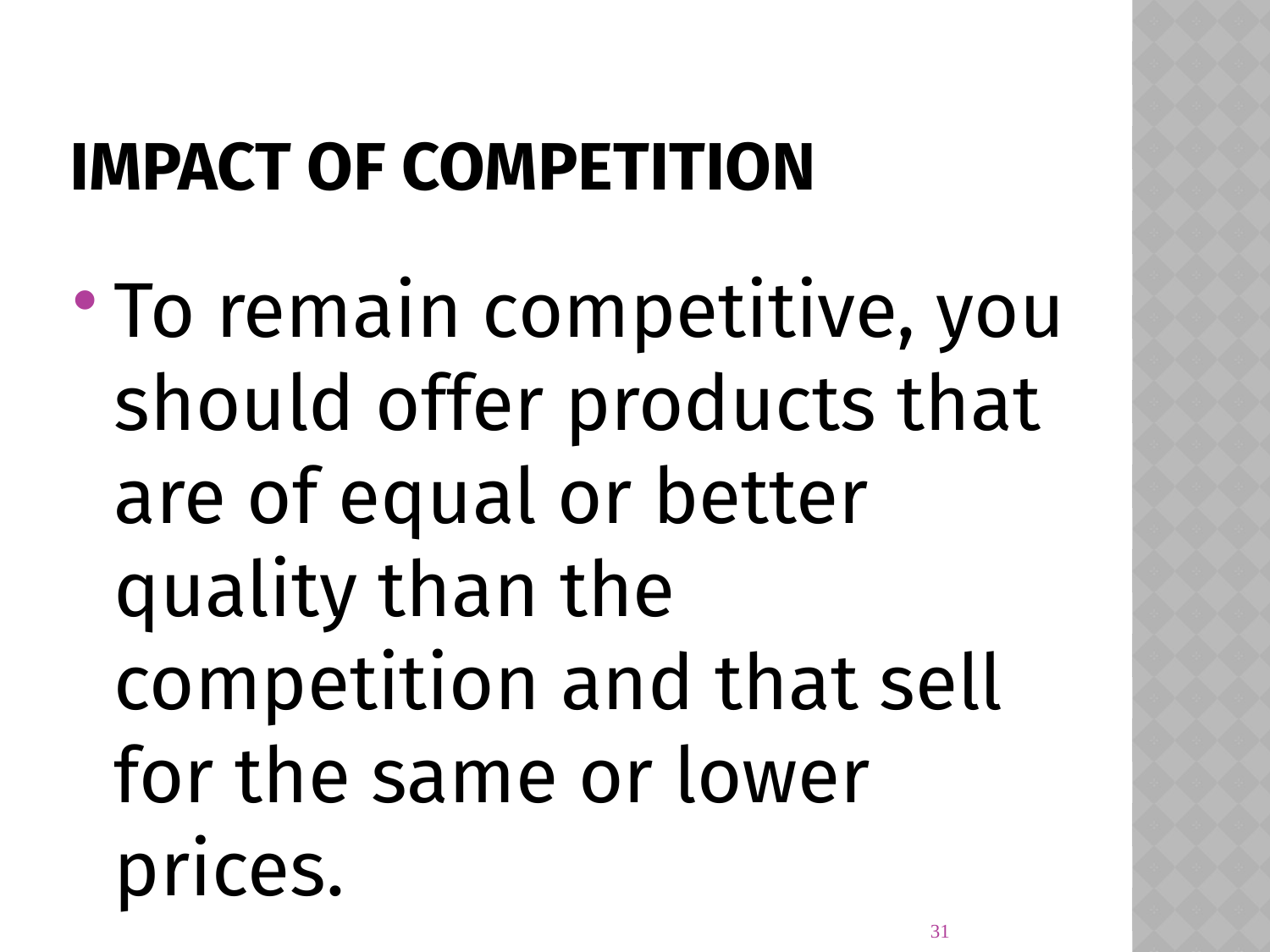

# Impact of Competition
To remain competitive, you should offer products that are of equal or better quality than the competition and that sell for the same or lower prices.

31